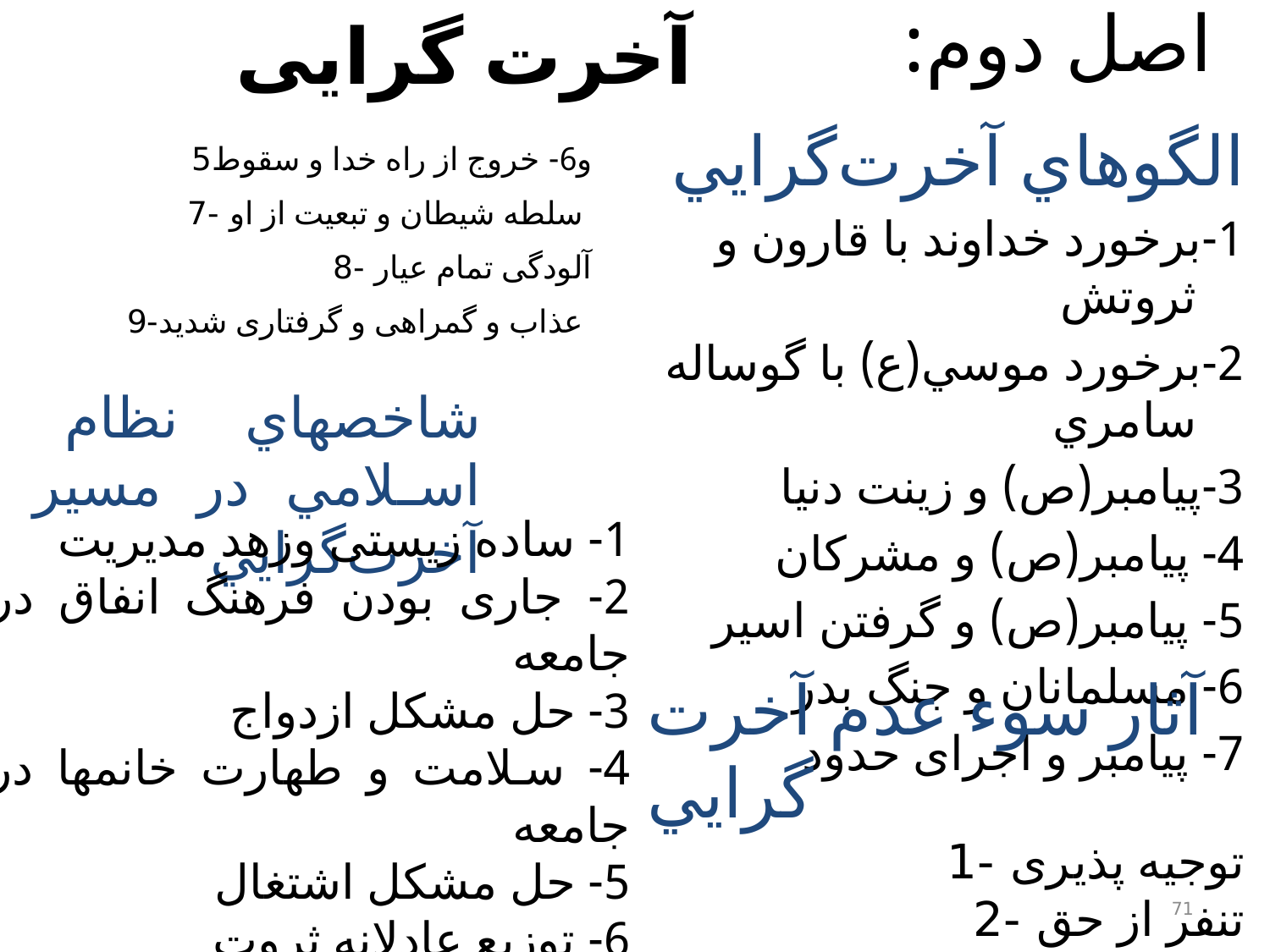

آخرت گرایی
# اصل دوم:

الگوهاي آخرت‌گرايي
1-برخورد خداوند با قارون و ثروتش
2-برخورد موسي(ع) با گوساله سامري
3-پيامبر(ص) و زينت دنيا
4- پیامبر(ص) و مشرکان
5- پیامبر(ص) و گرفتن اسیر
6- مسلمانان و جنگ بدر
7- پیامبر و اجرای حدود
5و6- خروج از راه خدا و سقوط
7- سلطه شیطان و تبعیت از او
8- آلودگی تمام عیار
9-عذاب و گمراهی و گرفتاری شدید

شاخصهاي نظام اسلامي در مسير آخرت‌گرايي
1- ساده زیستی وزهد مدیریت
2- جاری بودن فرهنگ انفاق در جامعه
3- حل مشکل ازدواج
4- سلامت و طهارت خانمها در جامعه
5- حل مشکل اشتغال
6- توزیع عادلانه ثروت
7- حرمت انسانها و امنیت روانی جامعه
8- آزادی بیان

آثار سوء عدم آخرت گرايي
1- توجیه پذیری
2- تنفر از حق
3و4- استکبار و انکار حق
71